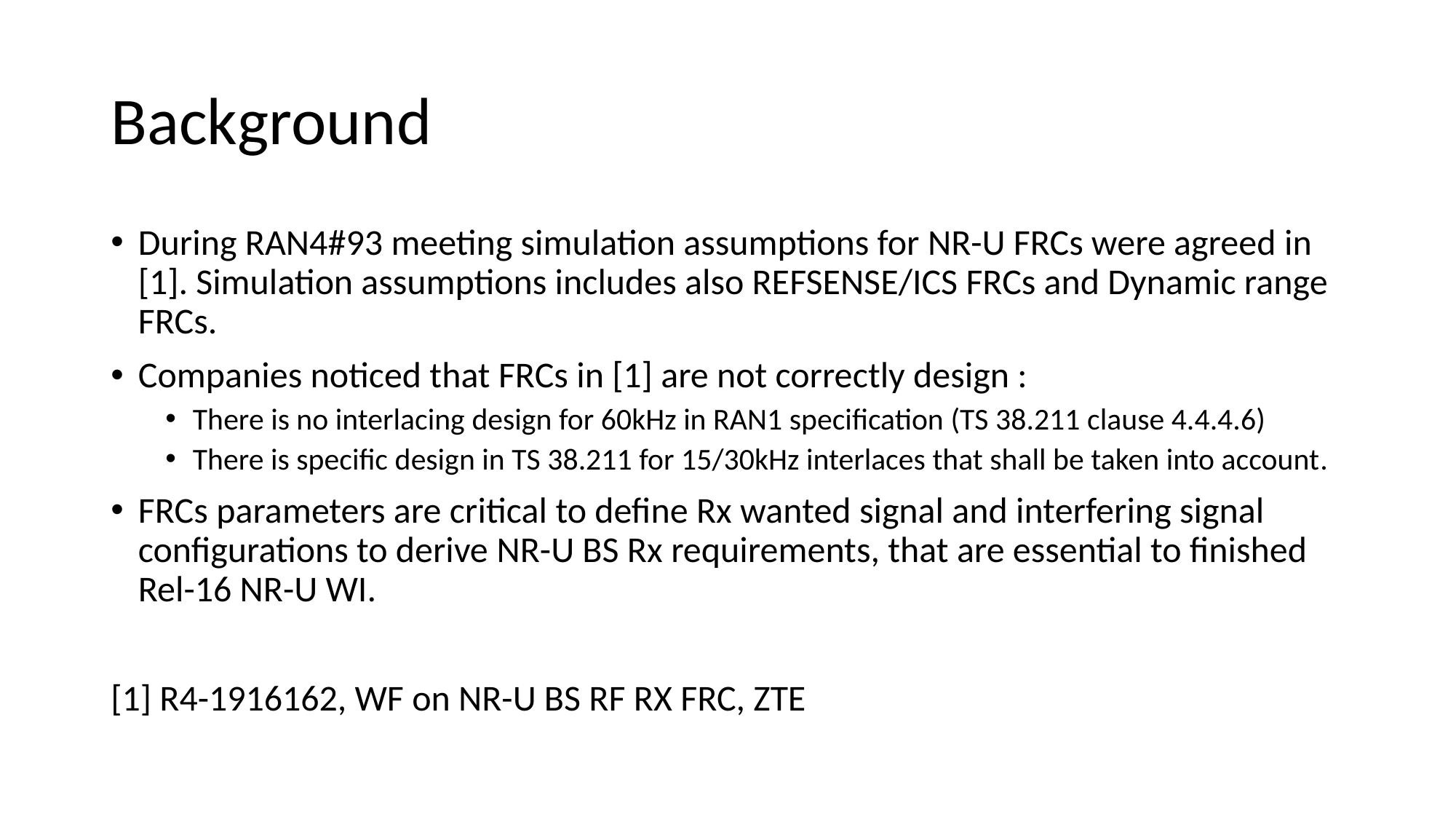

# Background
During RAN4#93 meeting simulation assumptions for NR-U FRCs were agreed in [1]. Simulation assumptions includes also REFSENSE/ICS FRCs and Dynamic range FRCs.
Companies noticed that FRCs in [1] are not correctly design :
There is no interlacing design for 60kHz in RAN1 specification (TS 38.211 clause 4.4.4.6)
There is specific design in TS 38.211 for 15/30kHz interlaces that shall be taken into account.
FRCs parameters are critical to define Rx wanted signal and interfering signal configurations to derive NR-U BS Rx requirements, that are essential to finished Rel-16 NR-U WI.

[1] R4-1916162, WF on NR-U BS RF RX FRC, ZTE